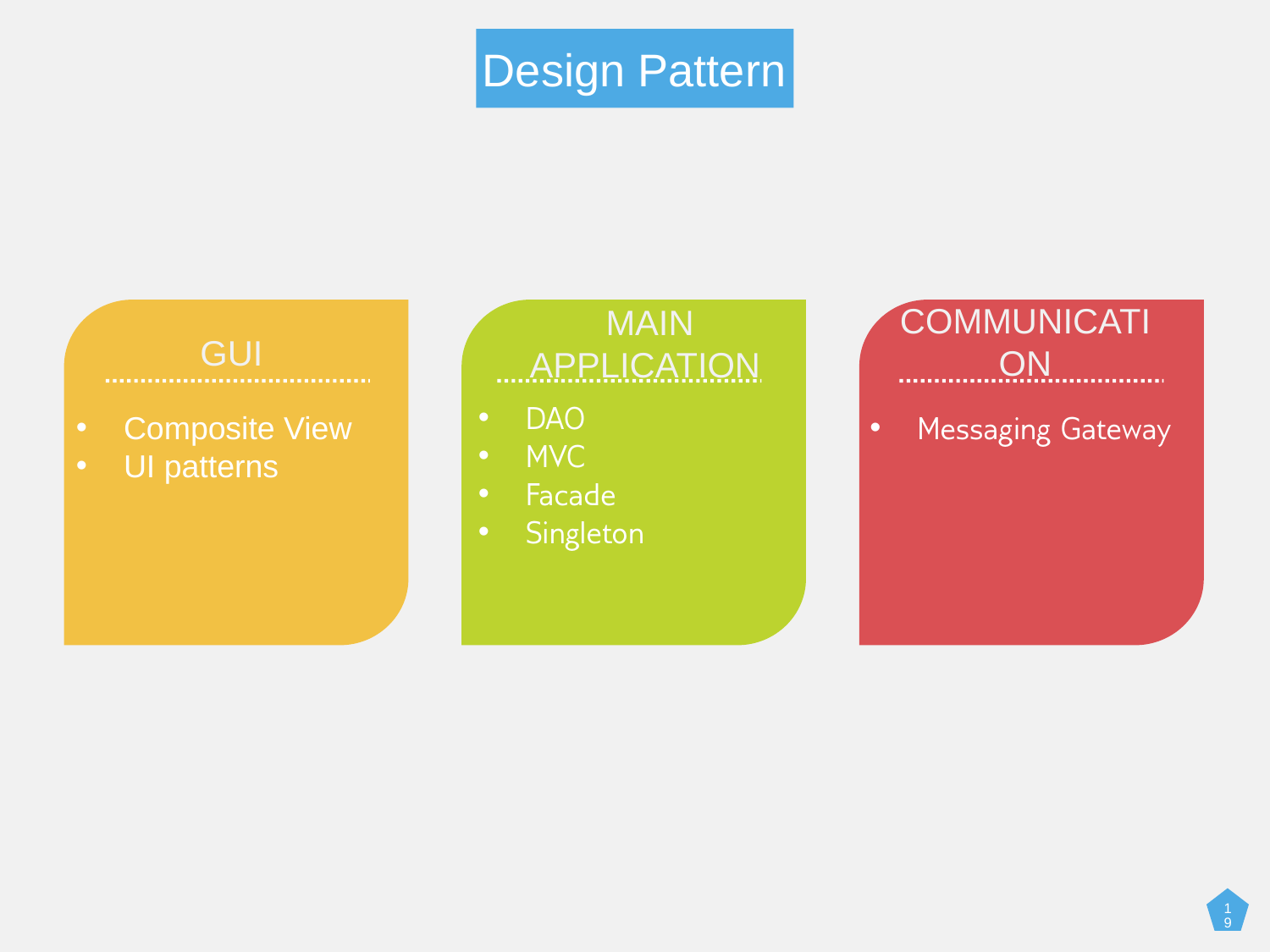

Design Pattern

MAIN APPLICATION

COMMUNICATION

GUI

DAO
MVC
Facade
Singleton
Messaging Gateway

Composite View
UI patterns
19